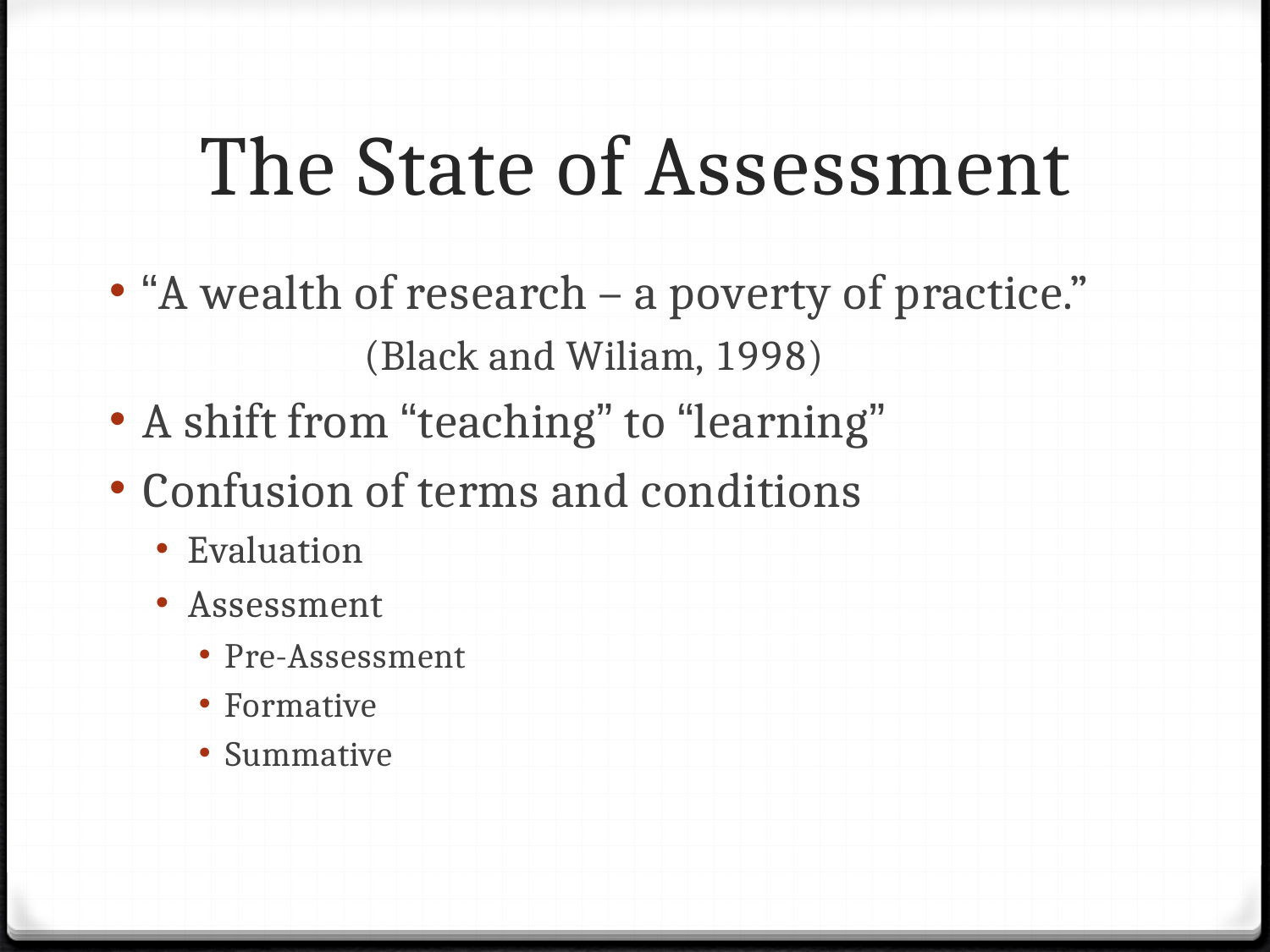

# The State of Assessment
“A wealth of research – a poverty of practice.”
		(Black and Wiliam, 1998)
A shift from “teaching” to “learning”
Confusion of terms and conditions
Evaluation
Assessment
Pre-Assessment
Formative
Summative